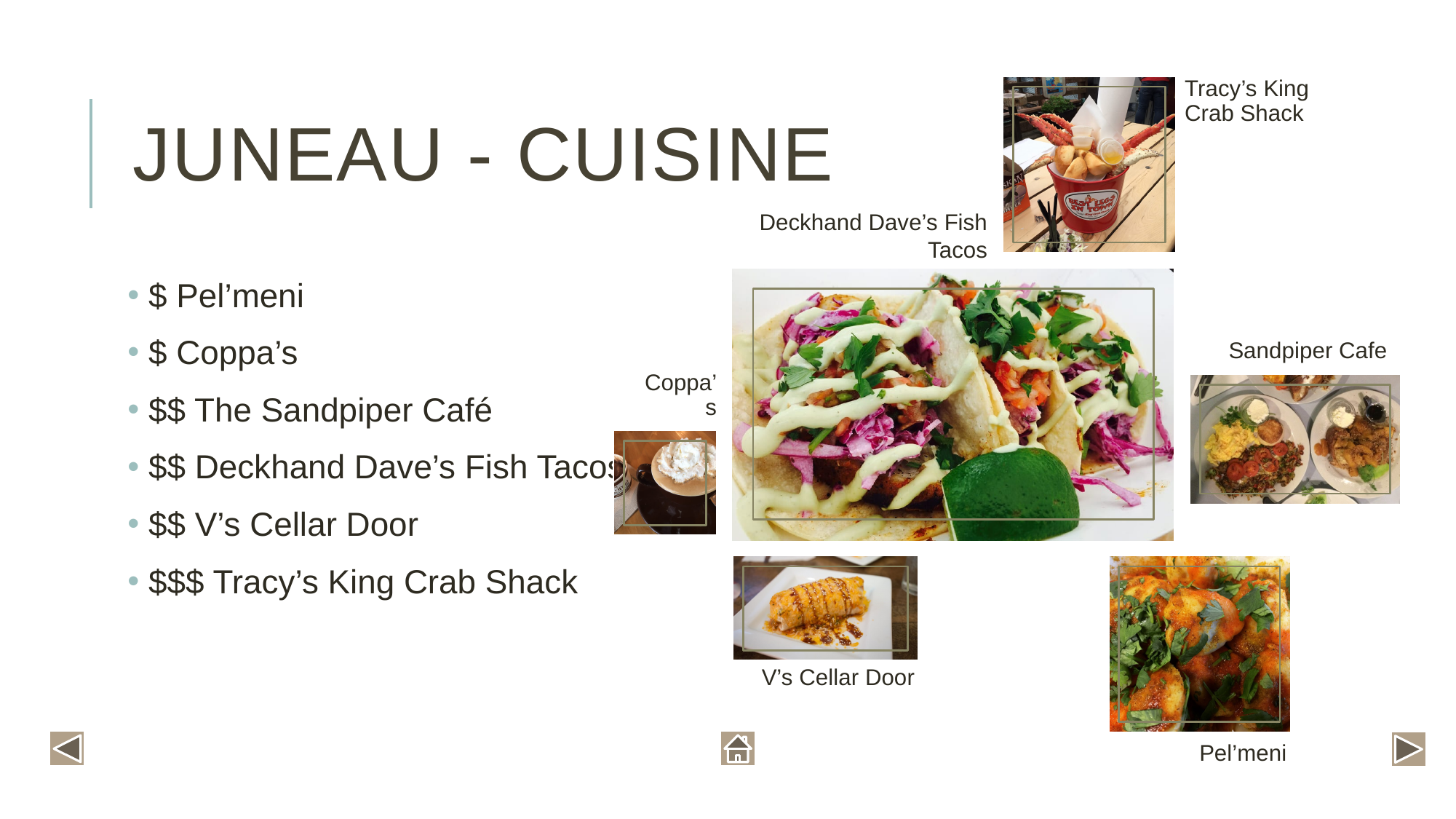

Deckhand Dave’s Fish Tacos
Tracy’s King Crab Shack
Sandpiper Cafe
Coppa’s
Pel’meni
V’s Cellar Door
# Juneau - cuisine
 $ Pel’meni
 $ Coppa’s
 $$ The Sandpiper Café
 $$ Deckhand Dave’s Fish Tacos
 $$ V’s Cellar Door
 $$$ Tracy’s King Crab Shack